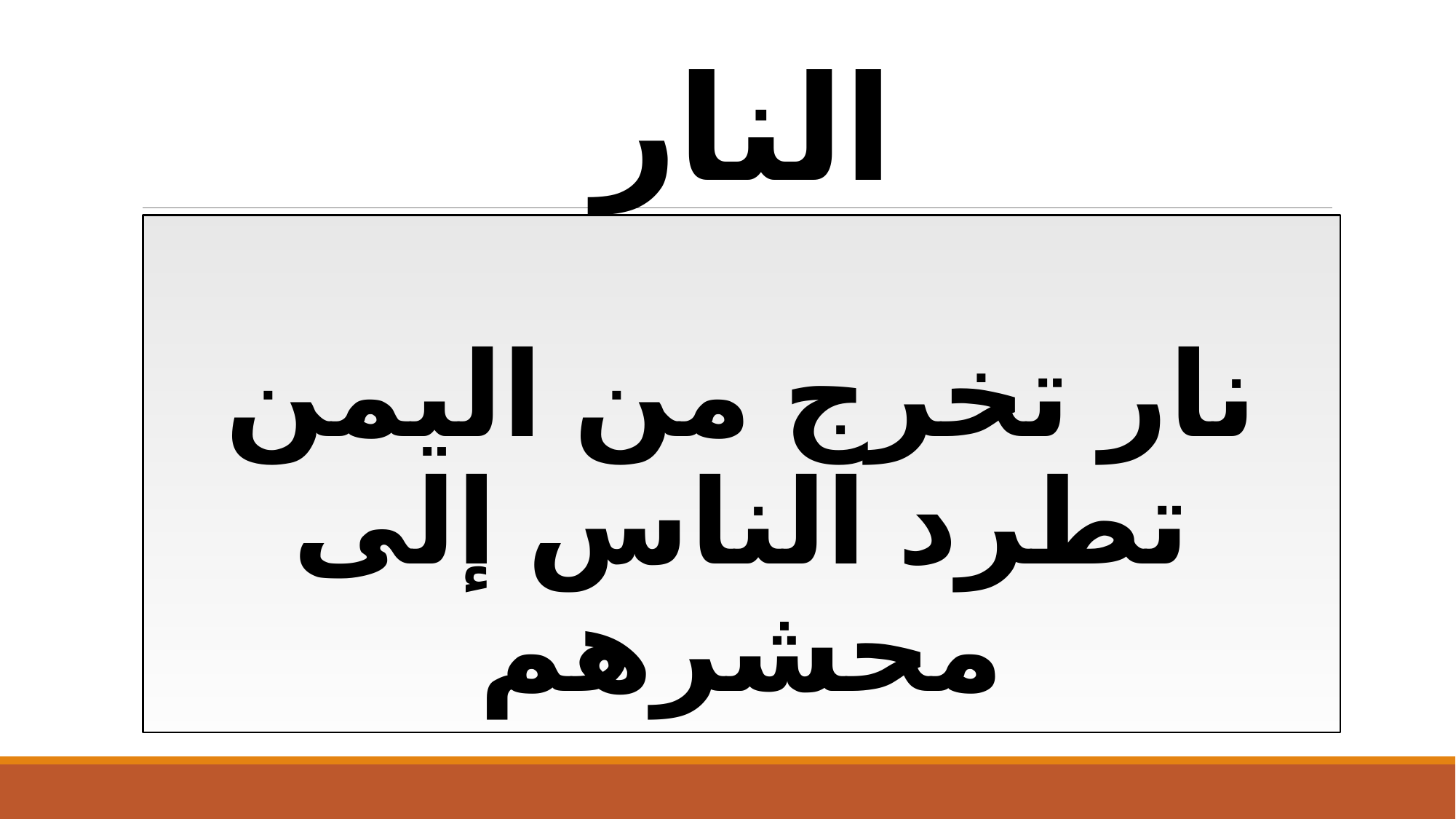

# النار

نار تخرج من اليمن تطرد الناس إلى محشرهم